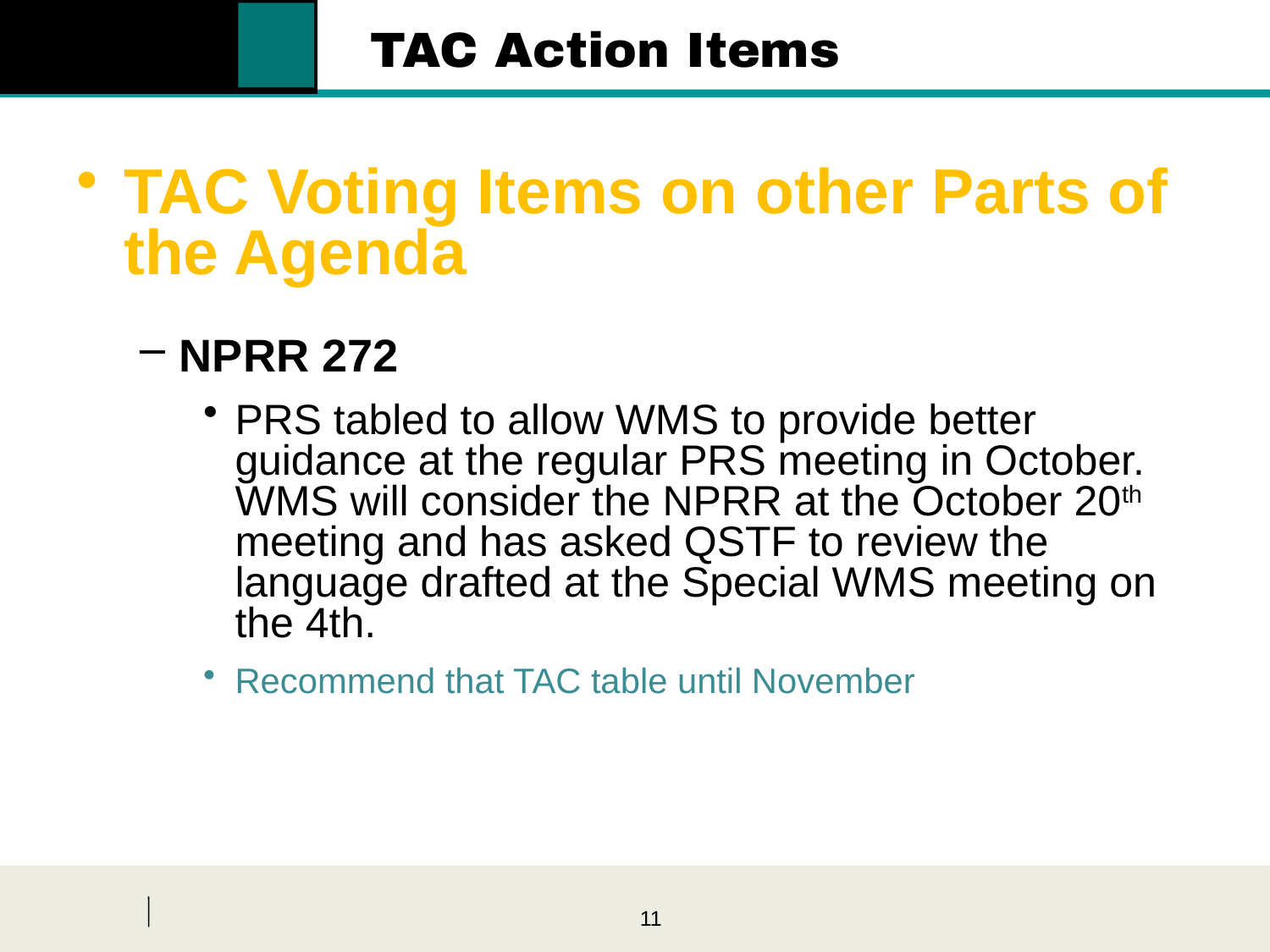

# TAC Action Items
TAC Voting Items on other Parts of the Agenda

NPRR 272
PRS tabled to allow WMS to provide better guidance at the regular PRS meeting in October.  WMS will consider the NPRR at the October 20th meeting and has asked QSTF to review the language drafted at the Special WMS meeting on the 4th.
Recommend that TAC table until November